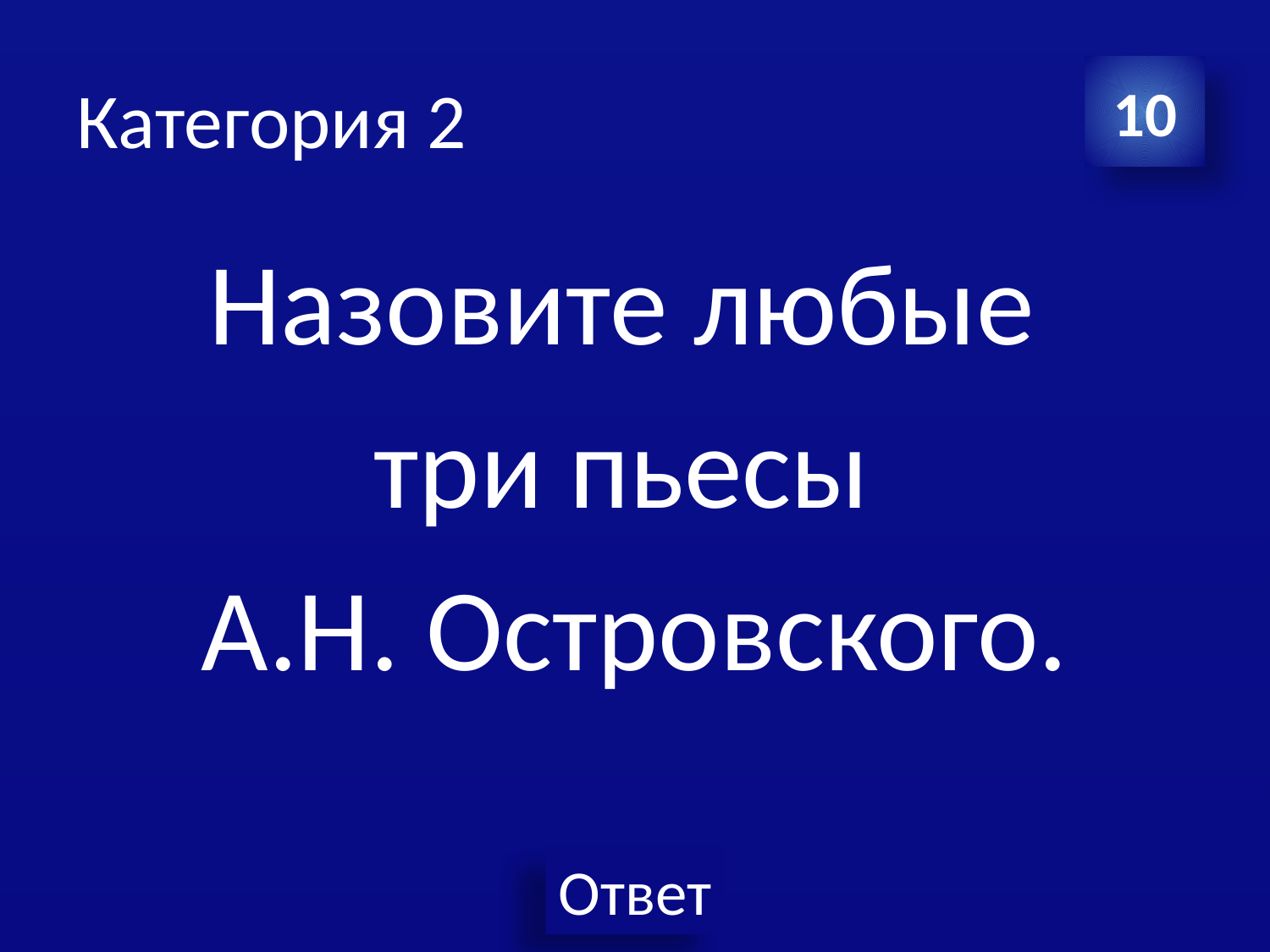

# Категория 2
10
Назовите любые
три пьесы
А.Н. Островского.